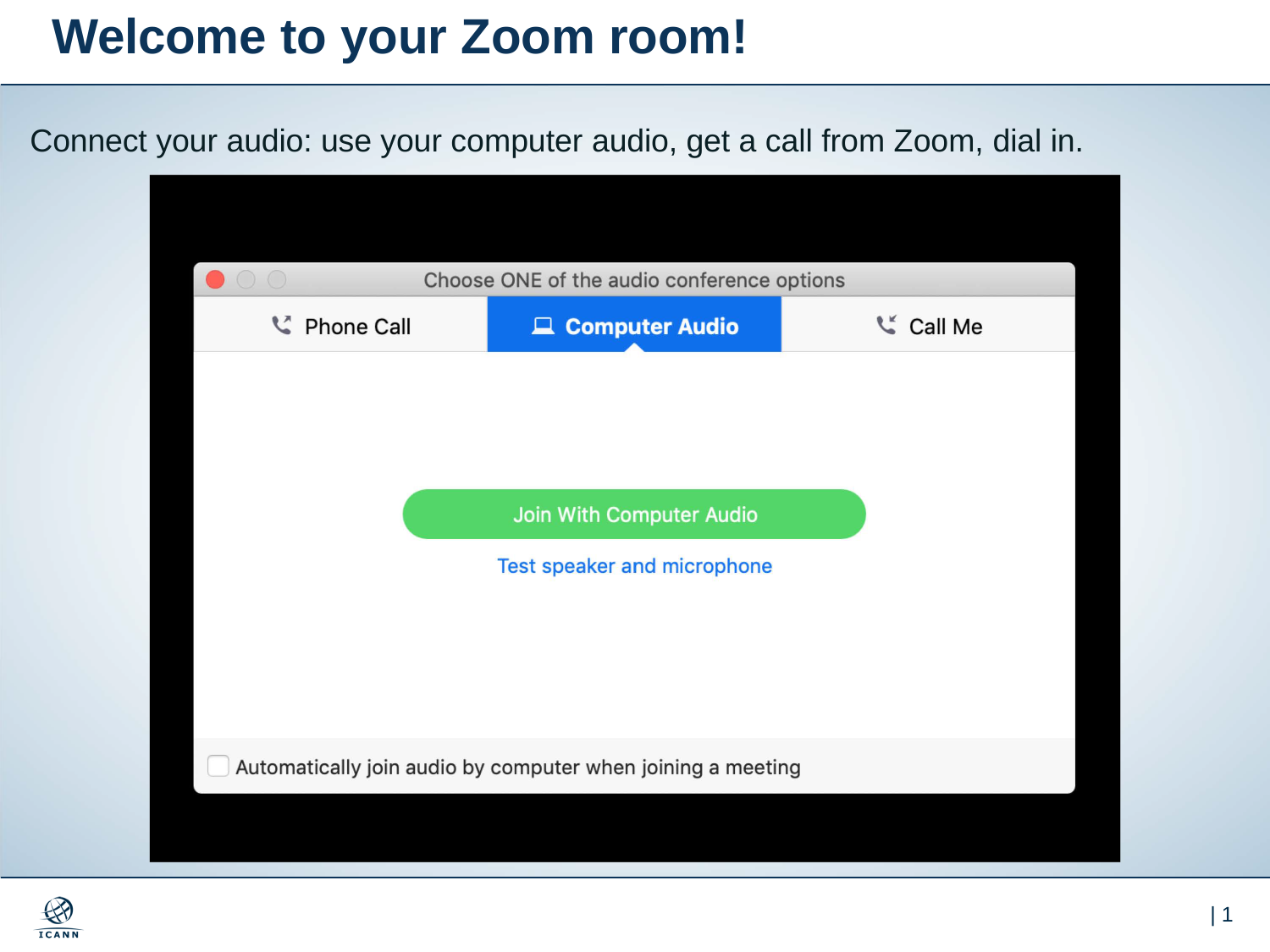

Welcome to your Zoom room!
Connect your audio: use your computer audio, get a call from Zoom, dial in.

| 1